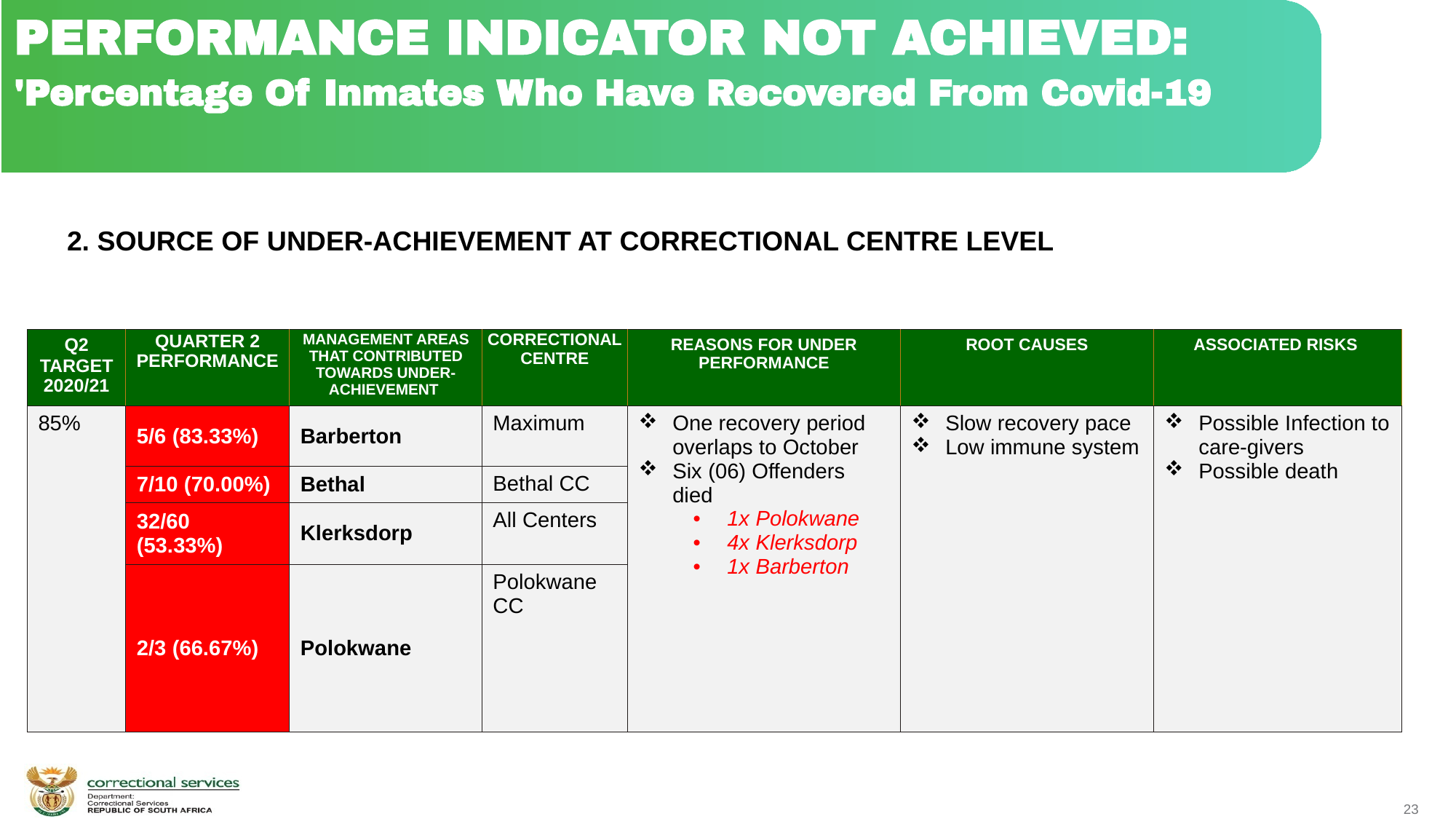

PERFORMANCE INDICATOR NOT ACHIEVED:
'Percentage Of Inmates Who Have Recovered From Covid-19
     2. SOURCE OF UNDER-ACHIEVEMENT AT CORRECTIONAL CENTRE LEVEL
| Q2 TARGET 2020/21 | QUARTER 2 PERFORMANCE | MANAGEMENT AREAS THAT CONTRIBUTED TOWARDS UNDER-ACHIEVEMENT | CORRECTIONAL CENTRE | REASONS FOR UNDER PERFORMANCE | ROOT CAUSES | ASSOCIATED RISKS |
| --- | --- | --- | --- | --- | --- | --- |
| 85% | 5/6 (83.33%) | Barberton | Maximum | One recovery period overlaps to October Six (06) Offenders died 1x Polokwane 4x Klerksdorp 1x Barberton | Slow recovery pace Low immune system | Possible Infection to care-givers Possible death |
|  | 7/10 (70.00%) | Bethal | Bethal CC |  |  |  |
|  | 32/60 (53.33%) | Klerksdorp | All Centers |  |  |  |
|  | 2/3 (66.67%) | Polokwane | Polokwane CC |  |  |  |